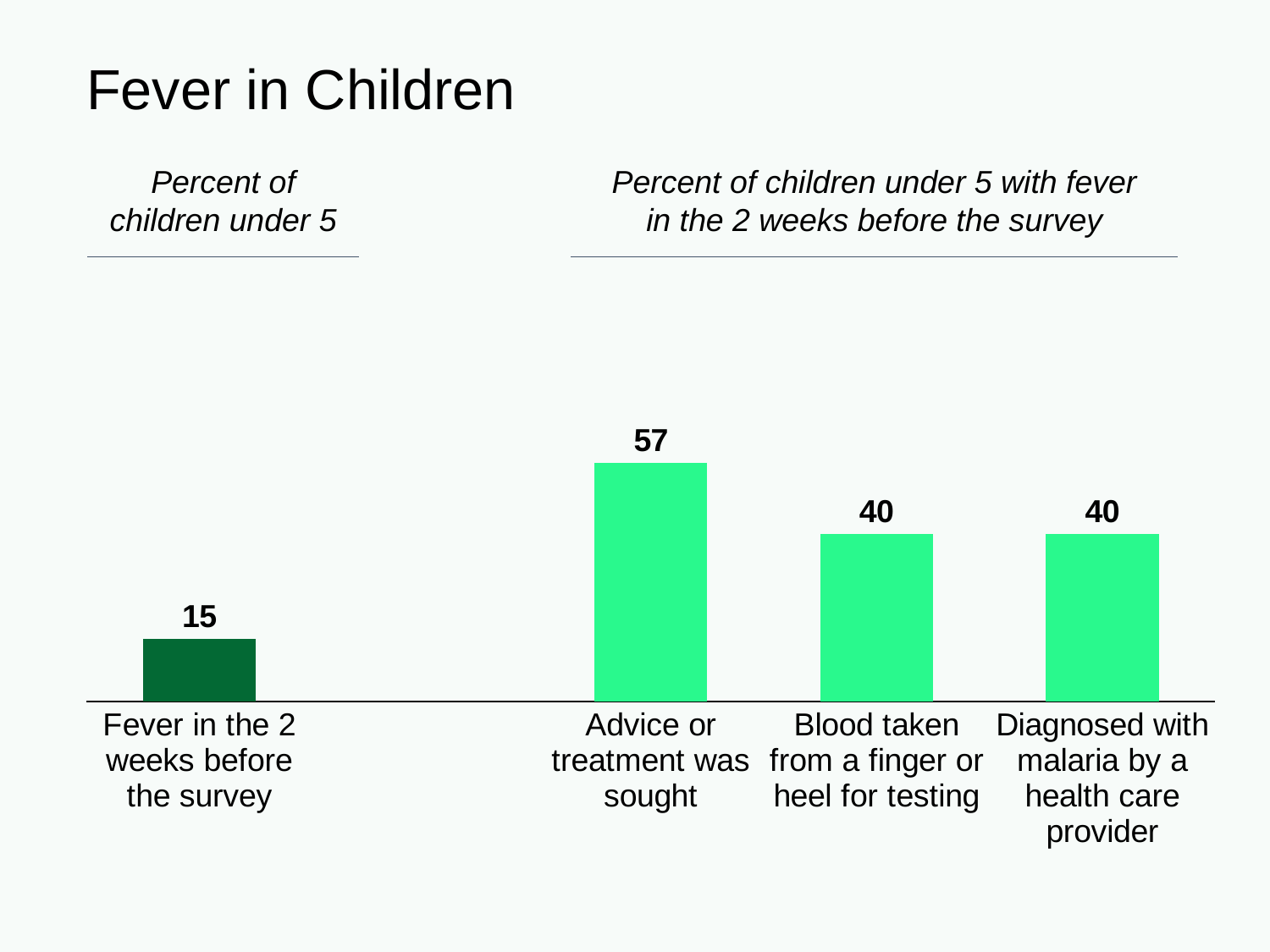

# Fever in Children
Percent of children under 5
Percent of children under 5 with fever in the 2 weeks before the survey

### Chart

| Category | Fever in the 2 weeks before the survey |
|---|---|
| Fever in the 2 weeks before the survey | 15.0 |
|  | None |
| Advice or treatment was sought | 57.0 |
| Blood taken from a finger or heel for testing | 40.0 |
| Diagnosed with malaria by a health care provider | 40.0 |